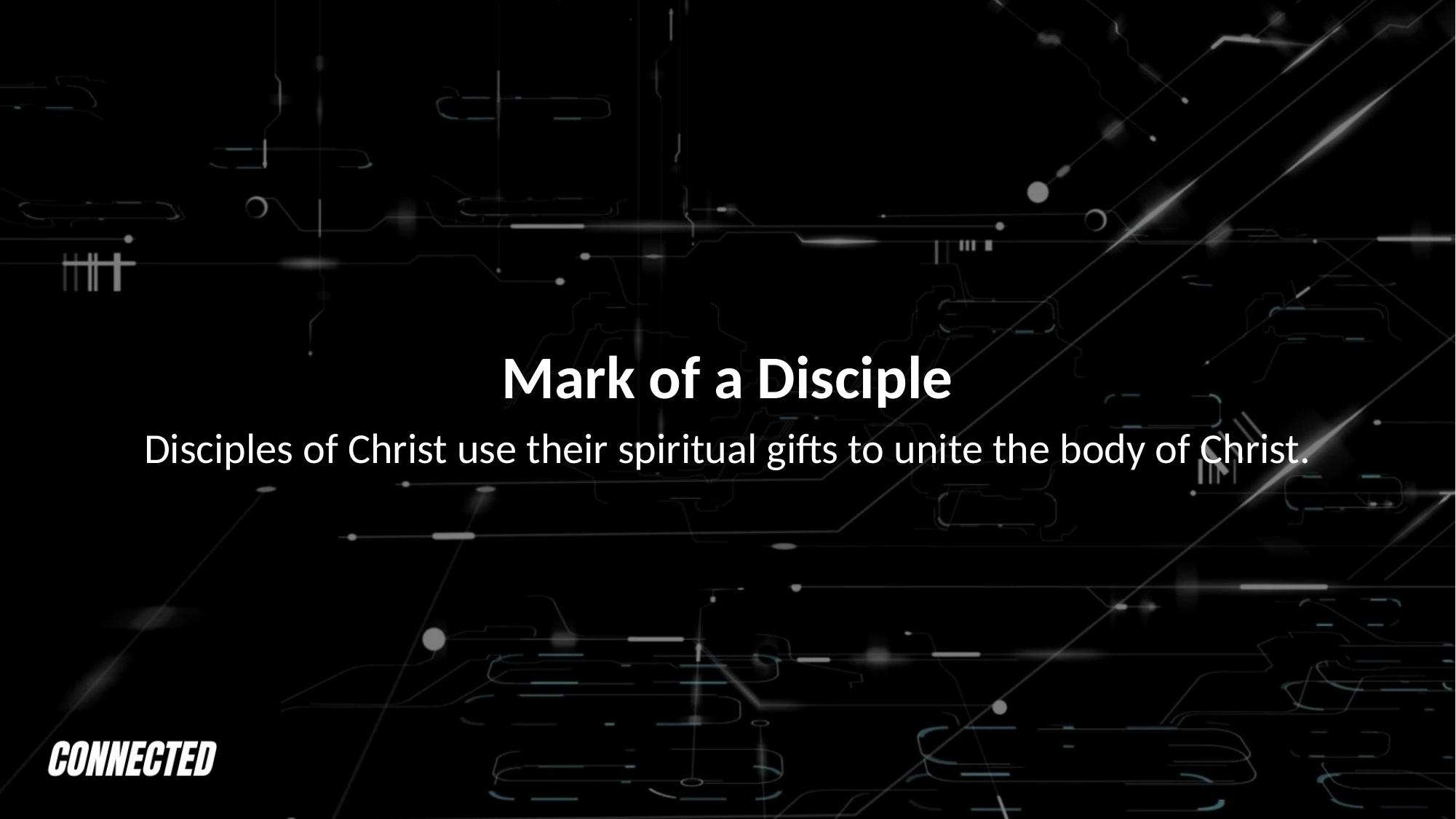

Mark of a Disciple
Disciples of Christ use their spiritual gifts to unite the body of Christ.